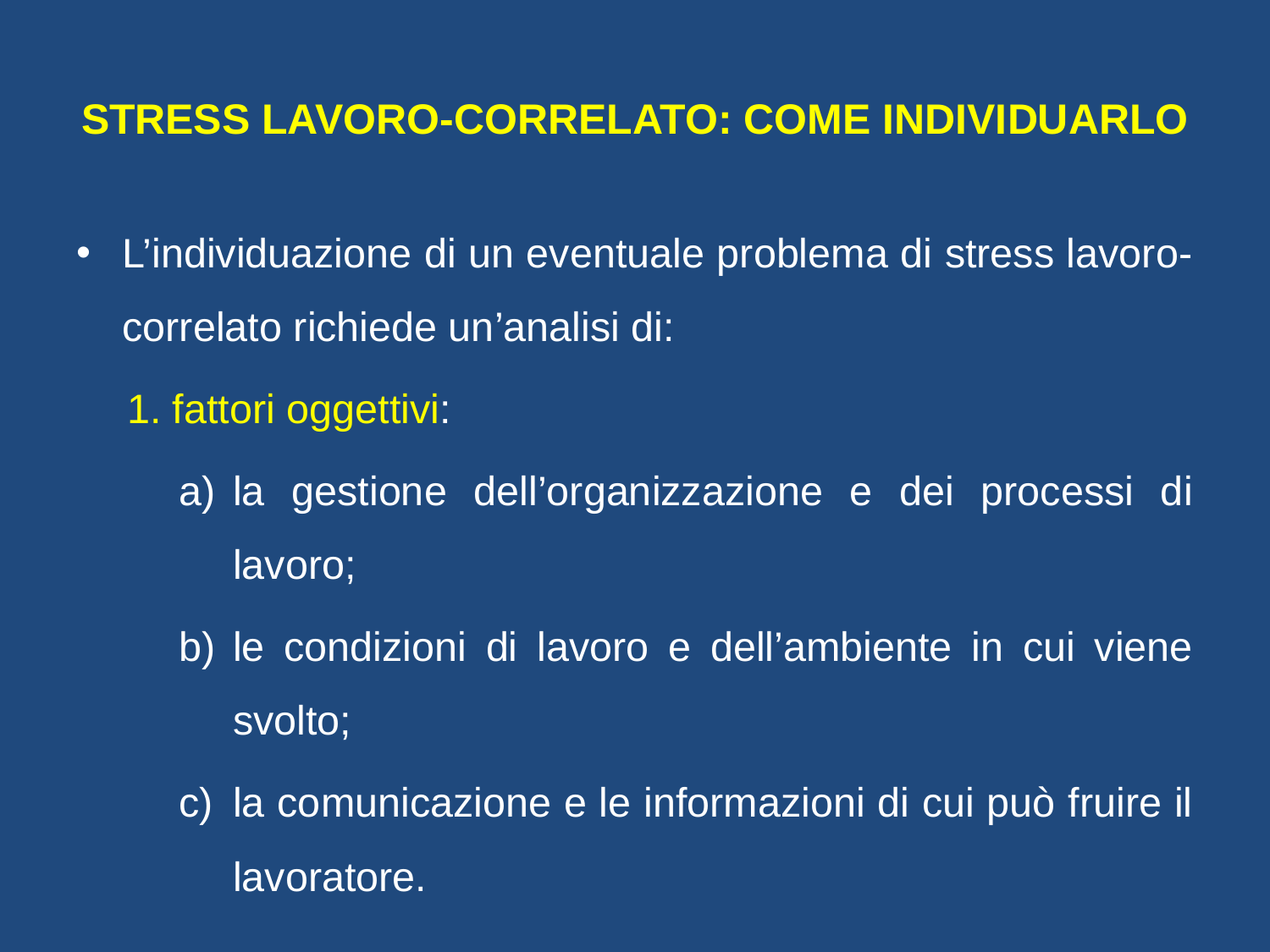

# STRESS LAVORO-CORRELATO: COME INDIVIDUARLO
L’individuazione di un eventuale problema di stress lavoro-correlato richiede un’analisi di:
fattori oggettivi:
la gestione dell’organizzazione e dei processi di lavoro;
le condizioni di lavoro e dell’ambiente in cui viene svolto;
la comunicazione e le informazioni di cui può fruire il lavoratore.